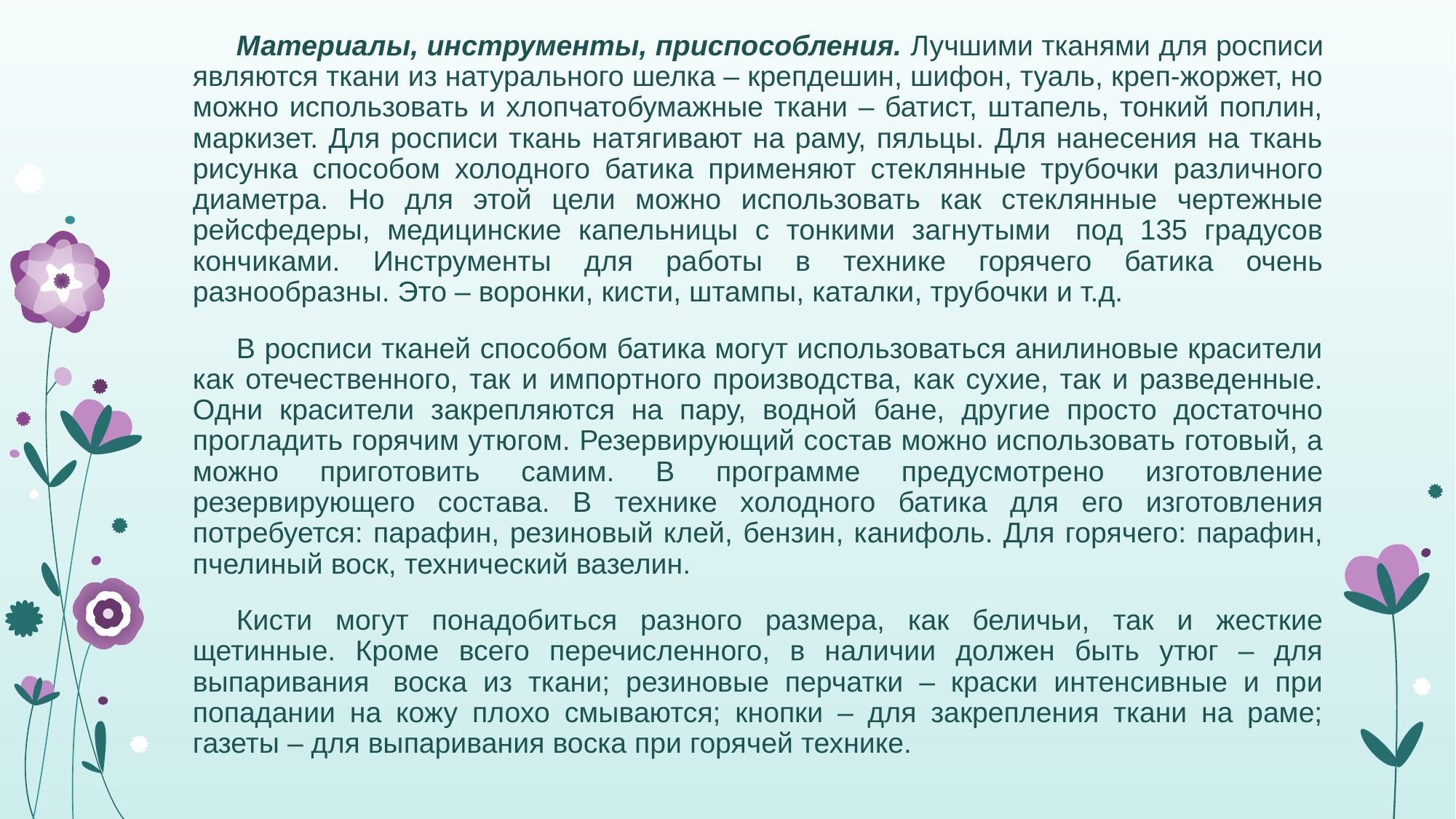

Материалы, инструменты, приспособления. Лучшими тканями для росписи являются ткани из натурального шелка – крепдешин, шифон, туаль, креп-жоржет, но можно использовать и хлопчатобумажные ткани – батист, штапель, тонкий поплин, маркизет. Для росписи ткань натягивают на раму, пяльцы. Для нанесения на ткань рисунка способом холодного батика применяют стеклянные трубочки различного диаметра. Но для этой цели можно использовать как стеклянные чертежные рейсфедеры, медицинские капельницы с тонкими загнутыми  под 135 градусов кончиками. Инструменты для работы в технике горячего батика очень разнообразны. Это – воронки, кисти, штампы, каталки, трубочки и т.д.
В росписи тканей способом батика могут использоваться анилиновые красители как отечественного, так и импортного производства, как сухие, так и разведенные. Одни красители закрепляются на пару, водной бане, другие просто достаточно прогладить горячим утюгом. Резервирующий состав можно использовать готовый, а можно приготовить самим. В программе предусмотрено изготовление резервирующего состава. В технике холодного батика для его изготовления потребуется: парафин, резиновый клей, бензин, канифоль. Для горячего: парафин, пчелиный воск, технический вазелин.
Кисти могут понадобиться разного размера, как беличьи, так и жесткие щетинные. Кроме всего перечисленного, в наличии должен быть утюг – для выпаривания  воска из ткани; резиновые перчатки – краски интенсивные и при попадании на кожу плохо смываются; кнопки – для закрепления ткани на раме; газеты – для выпаривания воска при горячей технике.